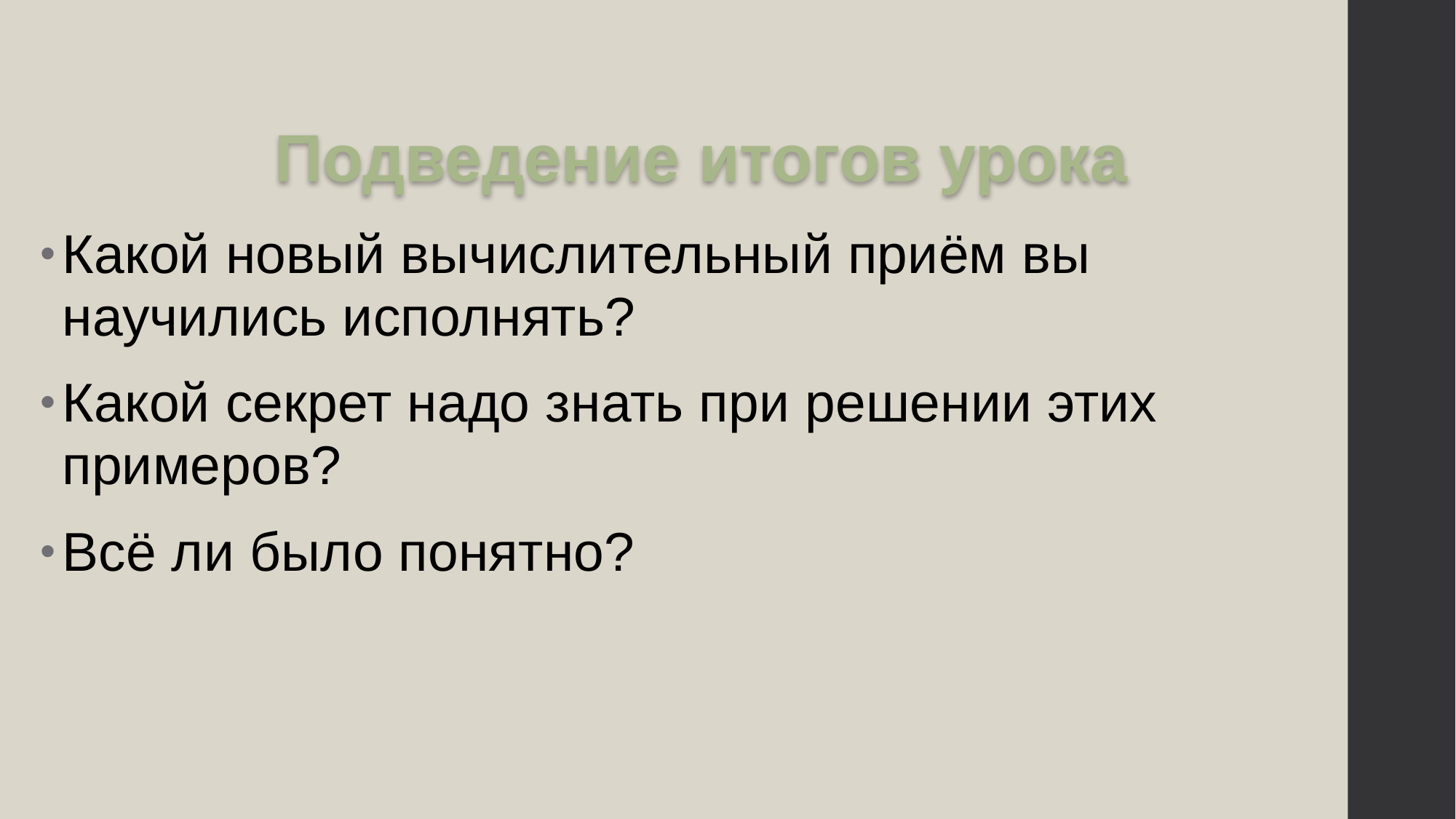

# Подведение итогов урока
Какой новый вычислительный приём вы научились исполнять?
Какой секрет надо знать при решении этих примеров?
Всё ли было понятно?